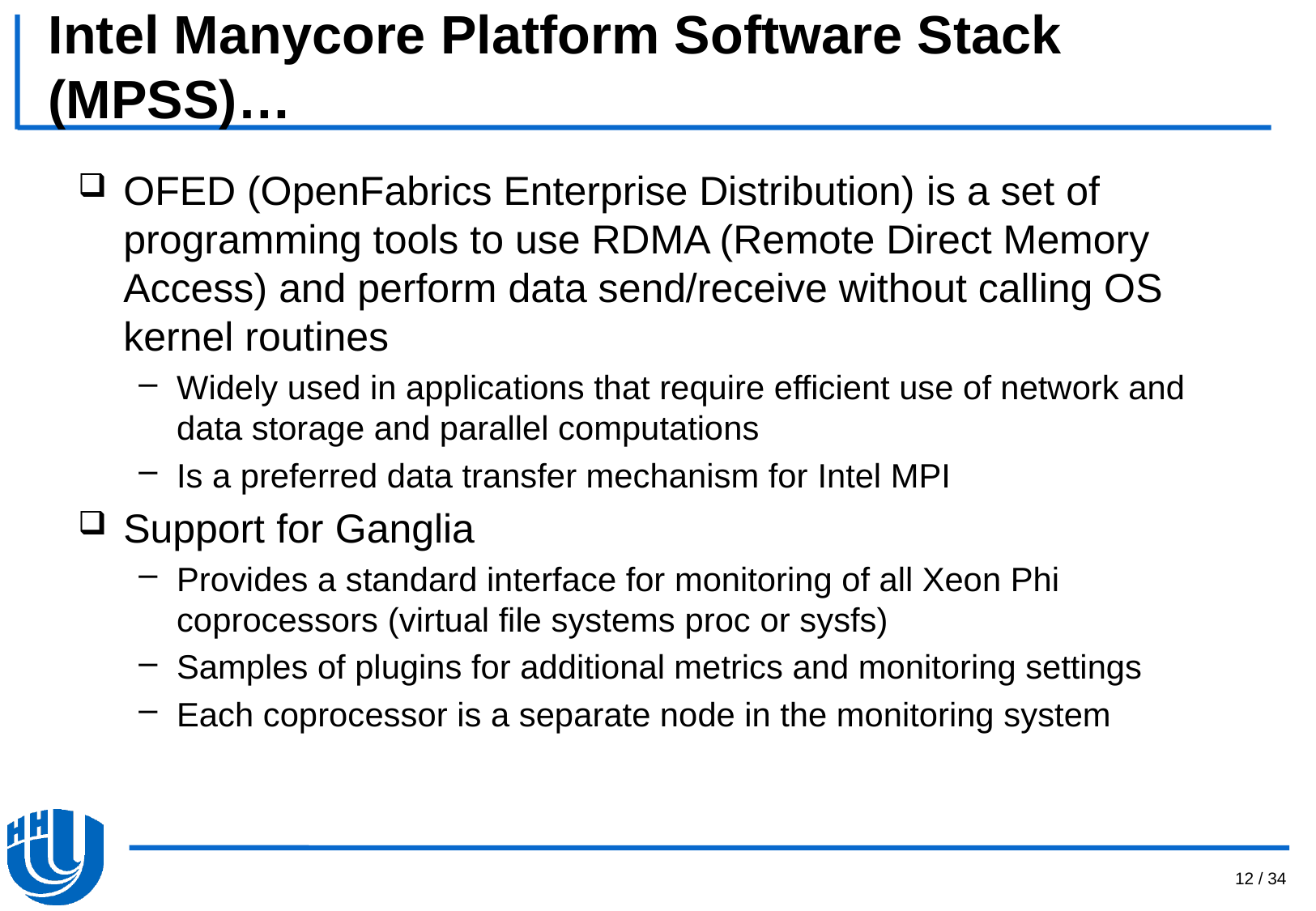

# Intel Manycore Platform Software Stack (MPSS)…
OFED (OpenFabrics Enterprise Distribution) is a set of programming tools to use RDMA (Remote Direct Memory Access) and perform data send/receive without calling OS kernel routines
Widely used in applications that require efficient use of network and data storage and parallel computations
Is a preferred data transfer mechanism for Intel MPI
Support for Ganglia
Provides a standard interface for monitoring of all Xeon Phi coprocessors (virtual file systems proc or sysfs)
Samples of plugins for additional metrics and monitoring settings
Each coprocessor is a separate node in the monitoring system
12